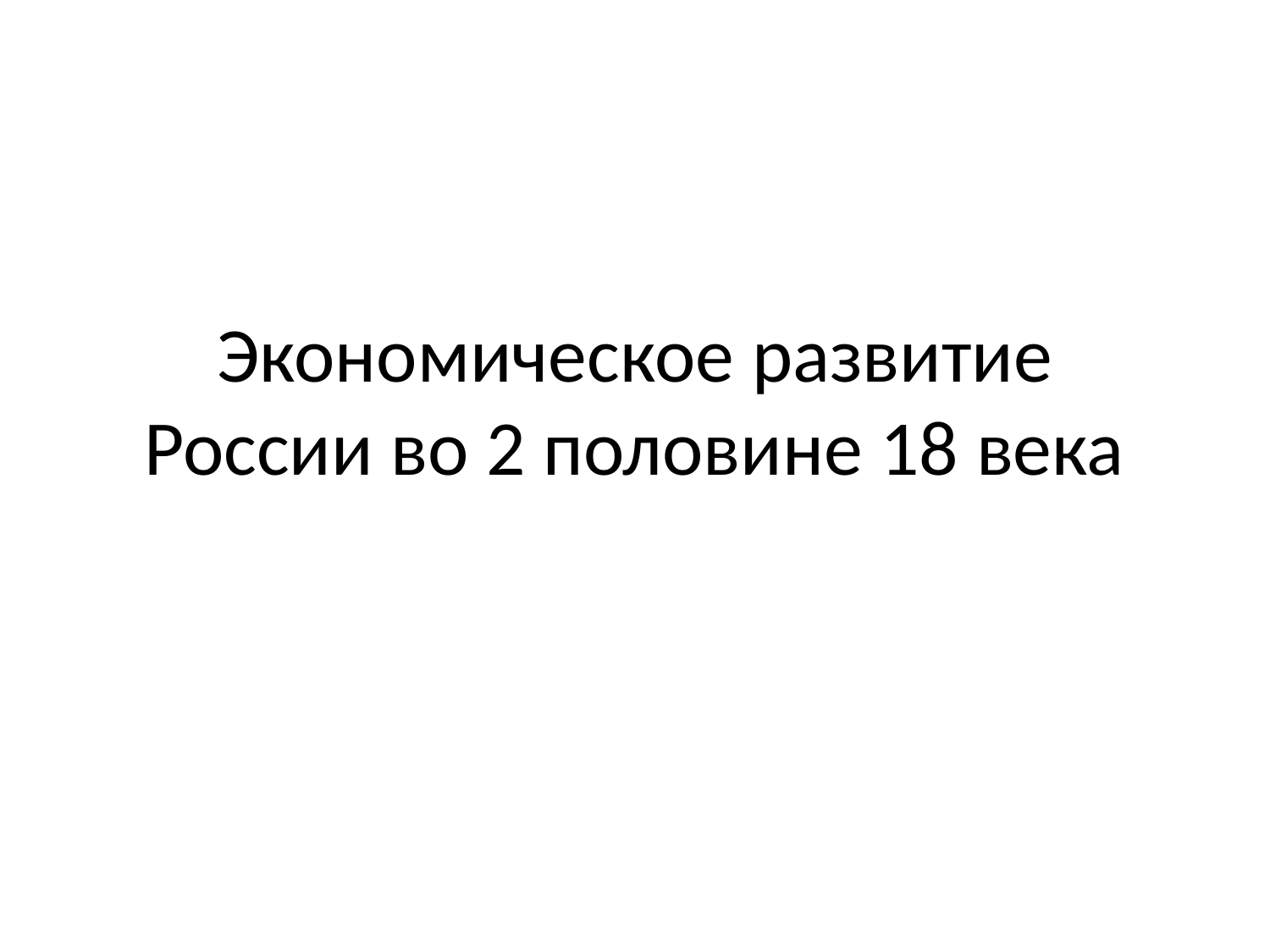

# Экономическое развитие России во 2 половине 18 века